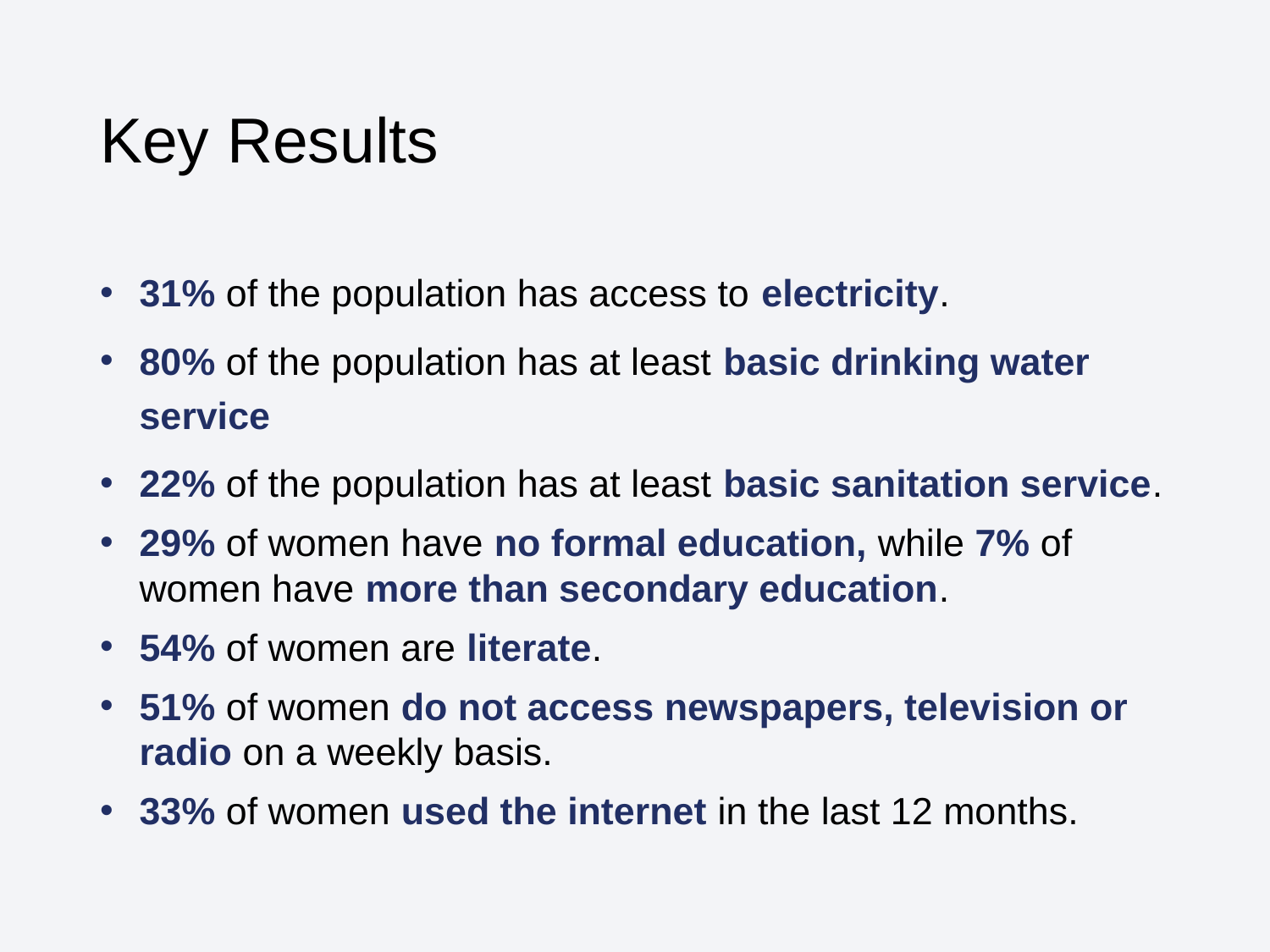

# Key Results
31% of the population has access to electricity.
80% of the population has at least basic drinking water service
22% of the population has at least basic sanitation service.
29% of women have no formal education, while 7% of women have more than secondary education.
54% of women are literate.
51% of women do not access newspapers, television or radio on a weekly basis.
33% of women used the internet in the last 12 months.